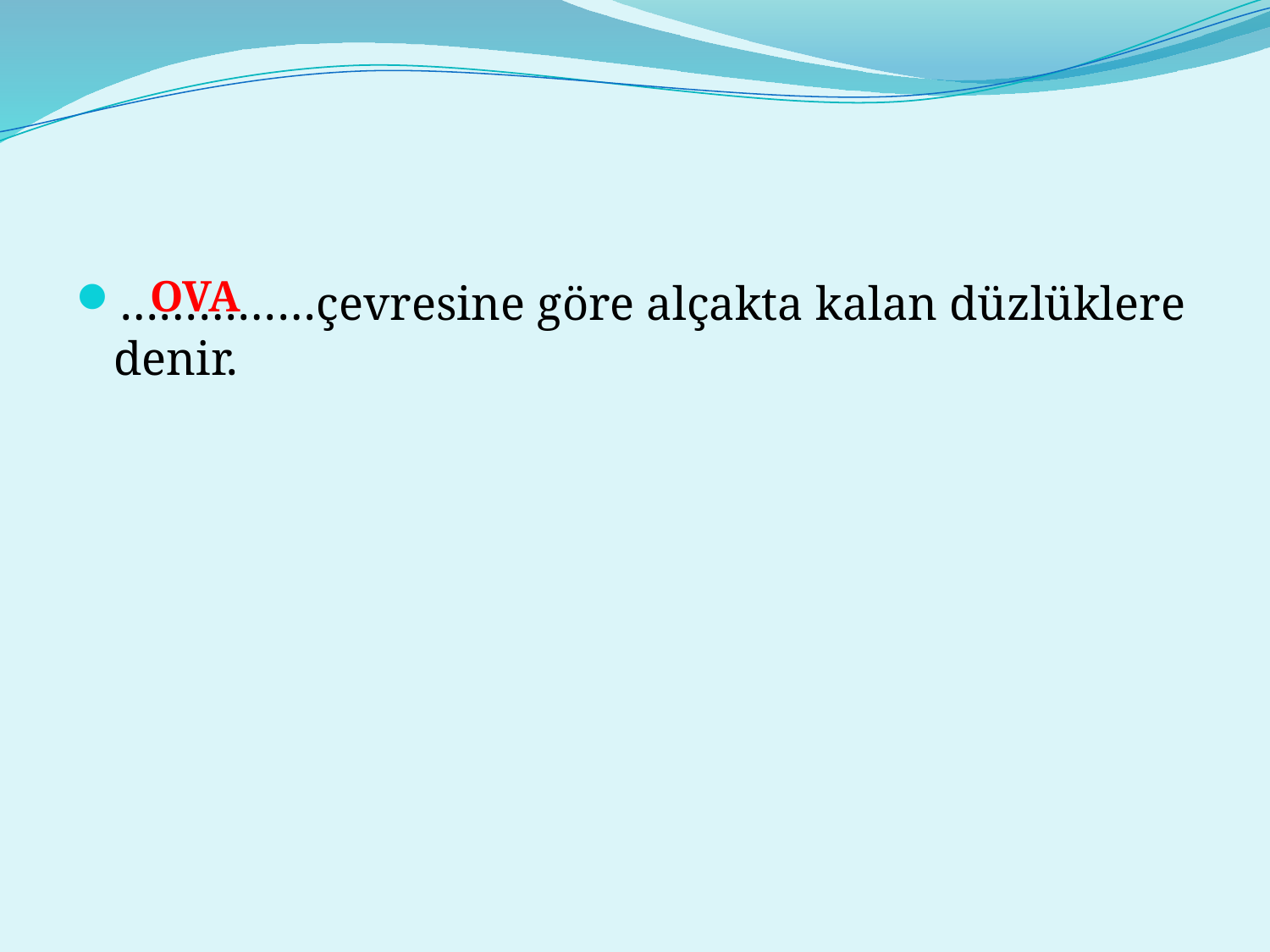

#
OVA
……………çevresine göre alçakta kalan düzlüklere denir.